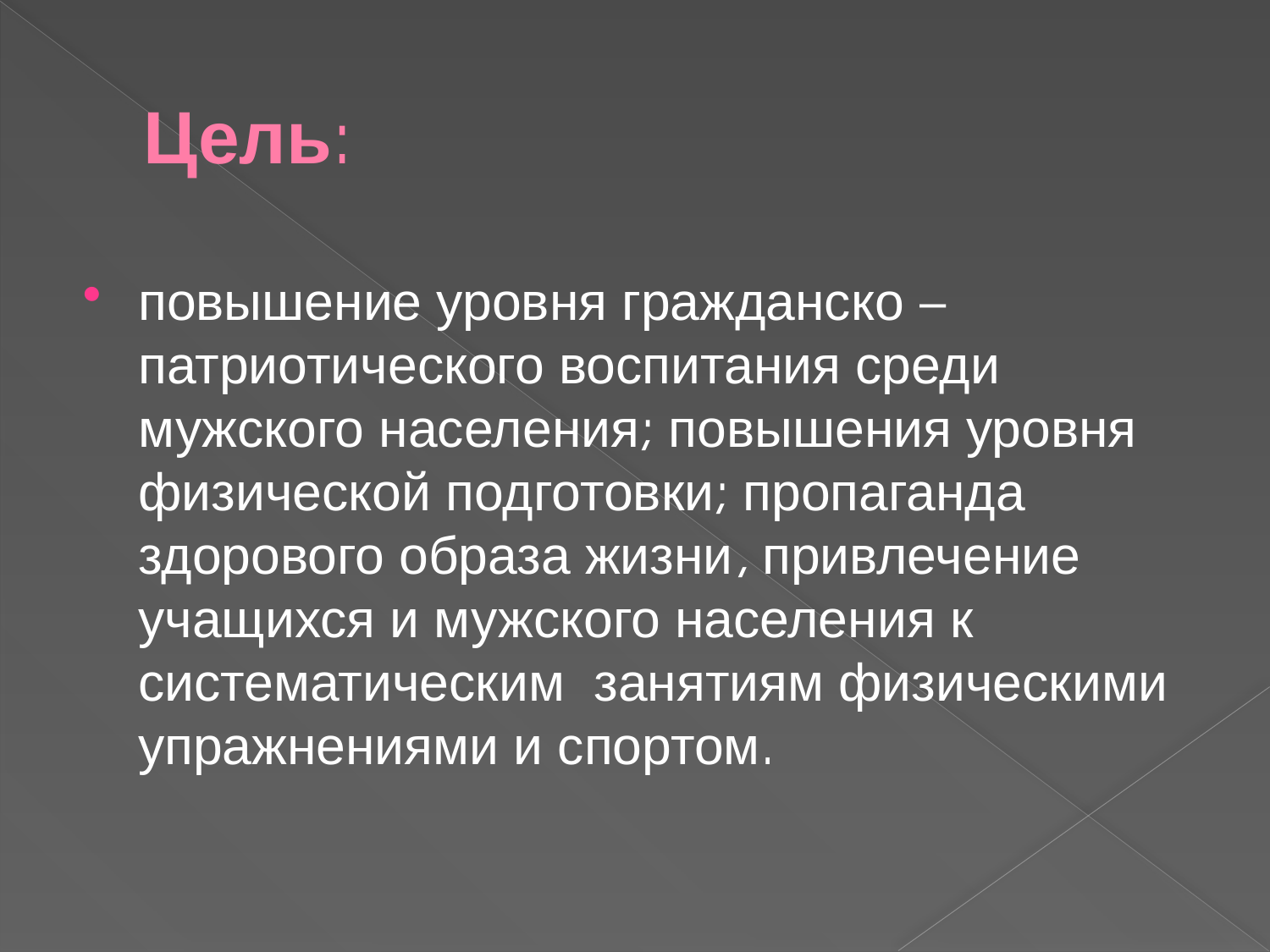

# Цель:
повышение уровня гражданско – патриотического воспитания среди мужского населения; повышения уровня физической подготовки; пропаганда здорового образа жизни, привлечение учащихся и мужского населения к систематическим  занятиям физическими упражнениями и спортом.